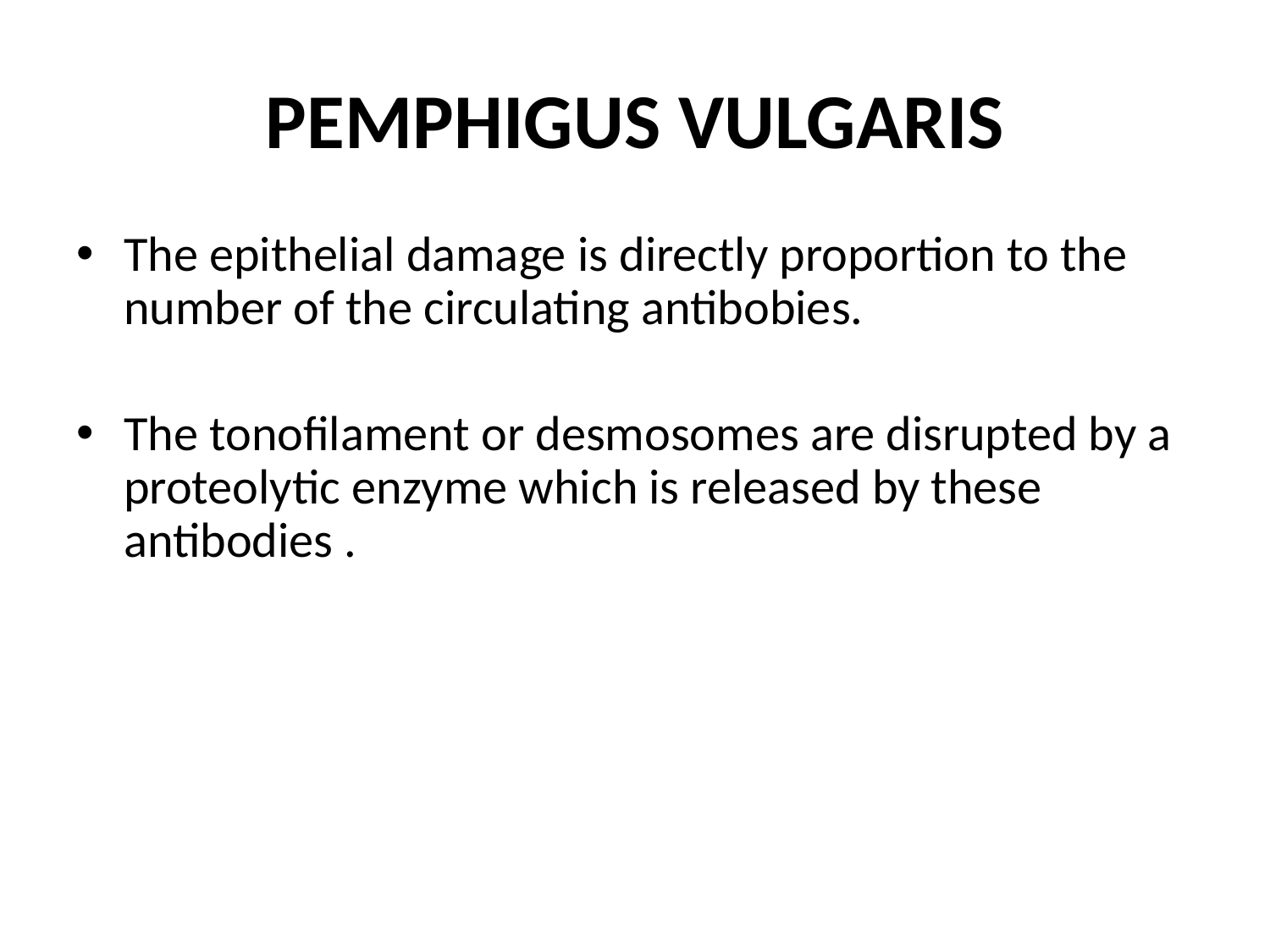

# PEMPHIGUS VULGARIS
The epithelial damage is directly proportion to the number of the circulating antibobies.

The tonofilament or desmosomes are disrupted by a proteolytic enzyme which is released by these antibodies .